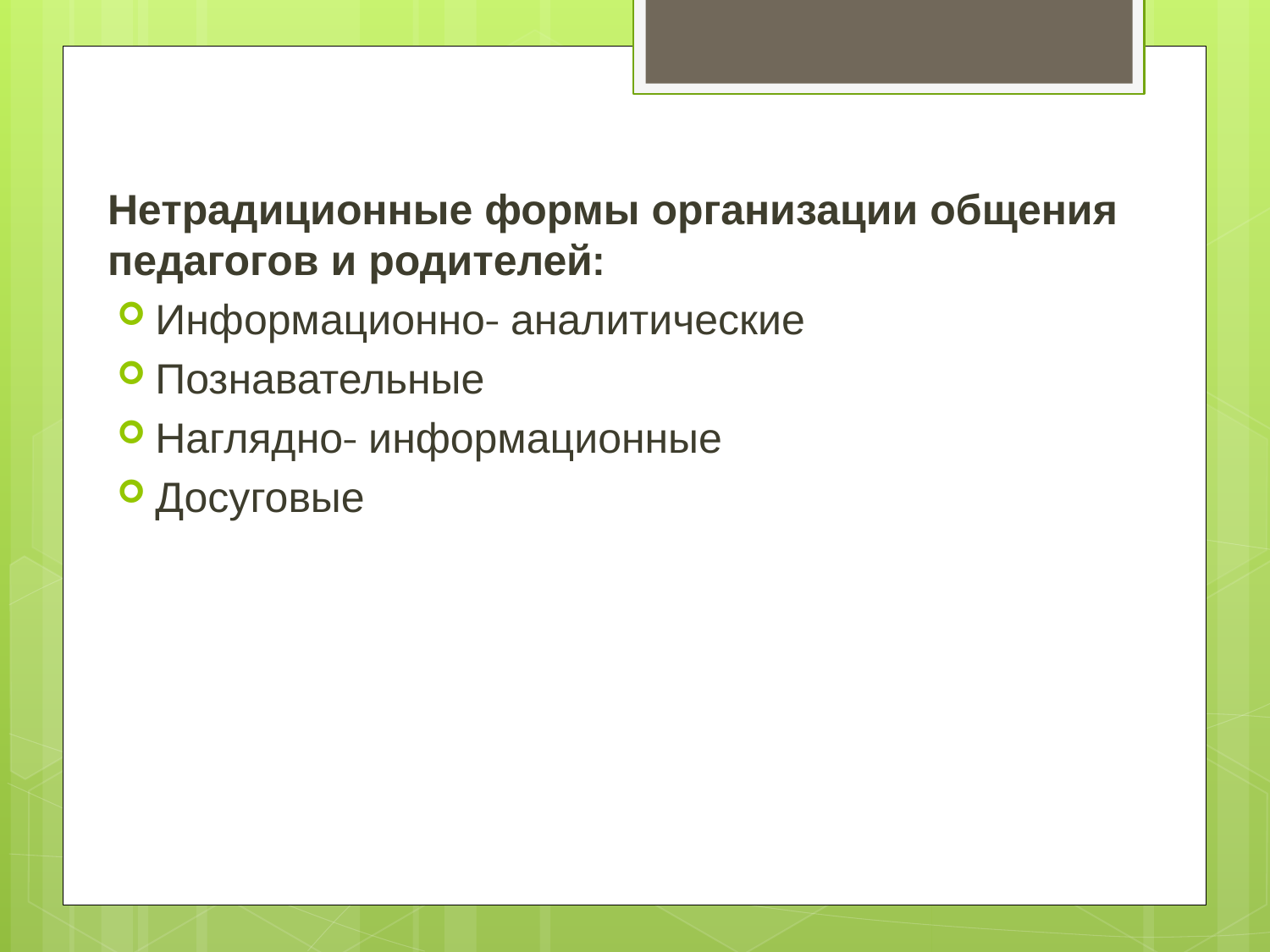

Нетрадиционные формы организации общения педагогов и родителей:
Информационно- аналитические
Познавательные
Наглядно- информационные
Досуговые